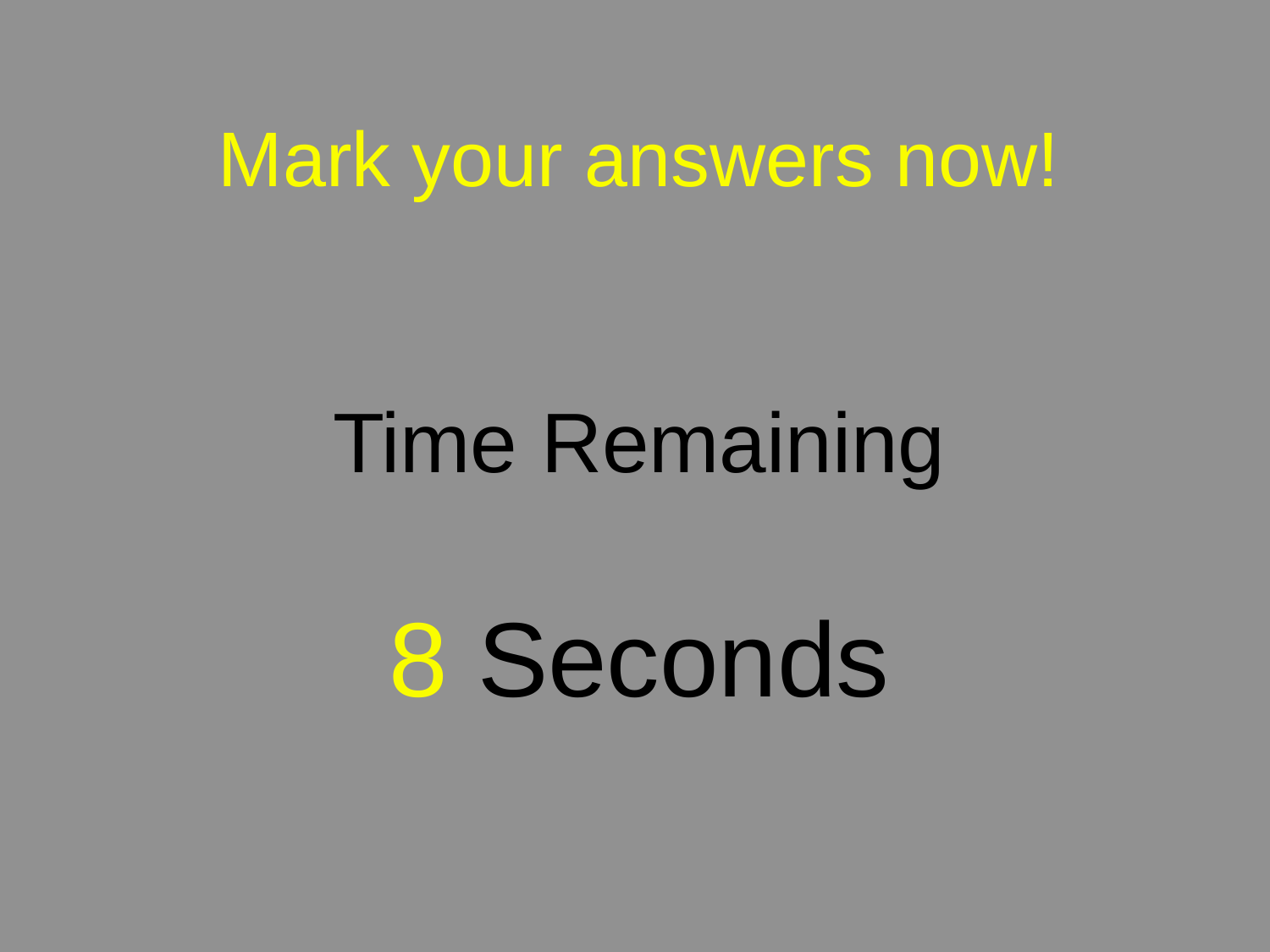

# Mark your answers now! Time Remaining 8 Seconds